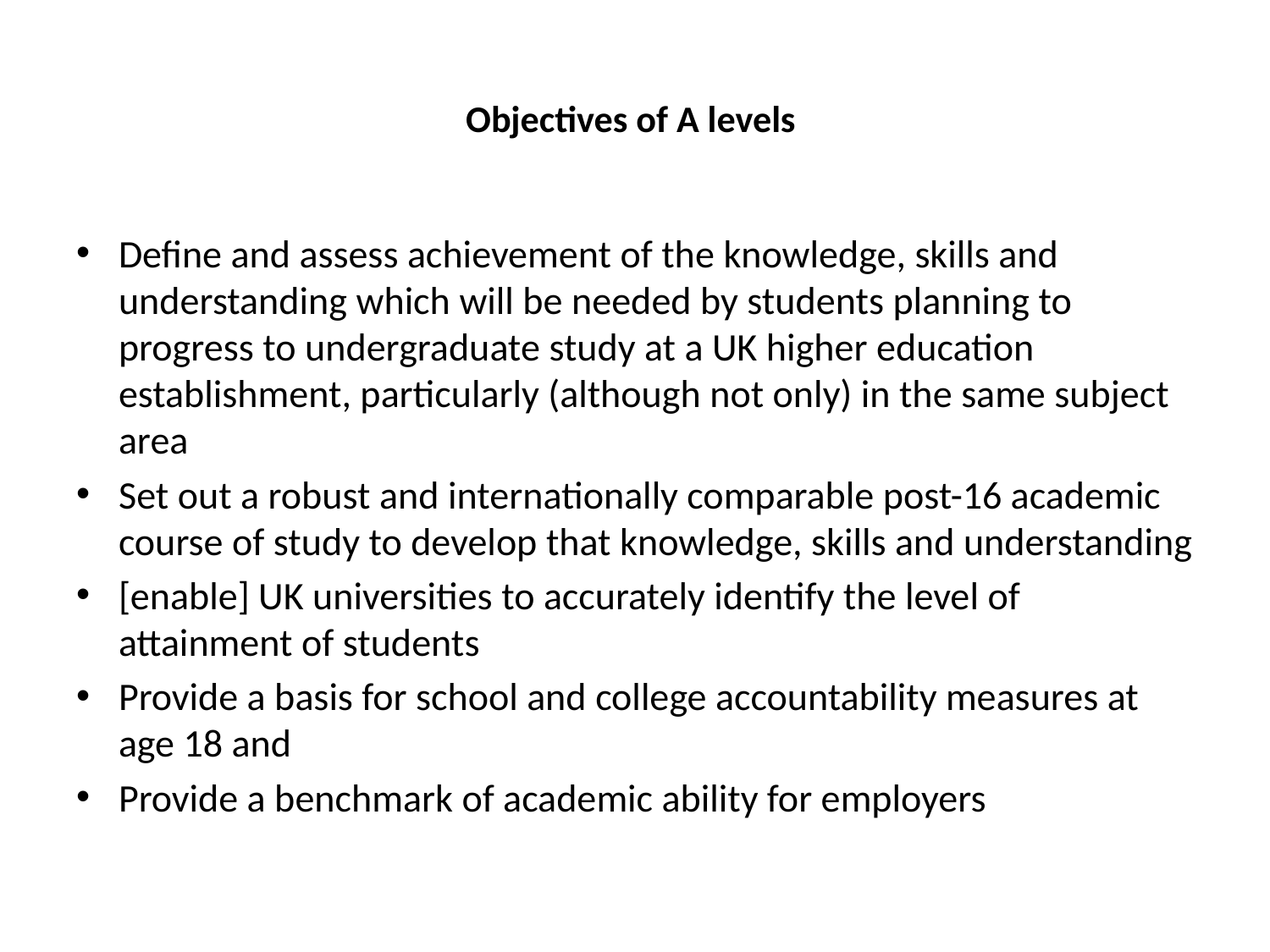

# Objectives of A levels
Define and assess achievement of the knowledge, skills and understanding which will be needed by students planning to progress to undergraduate study at a UK higher education establishment, particularly (although not only) in the same subject area
Set out a robust and internationally comparable post-16 academic course of study to develop that knowledge, skills and understanding
[enable] UK universities to accurately identify the level of attainment of students
Provide a basis for school and college accountability measures at age 18 and
Provide a benchmark of academic ability for employers